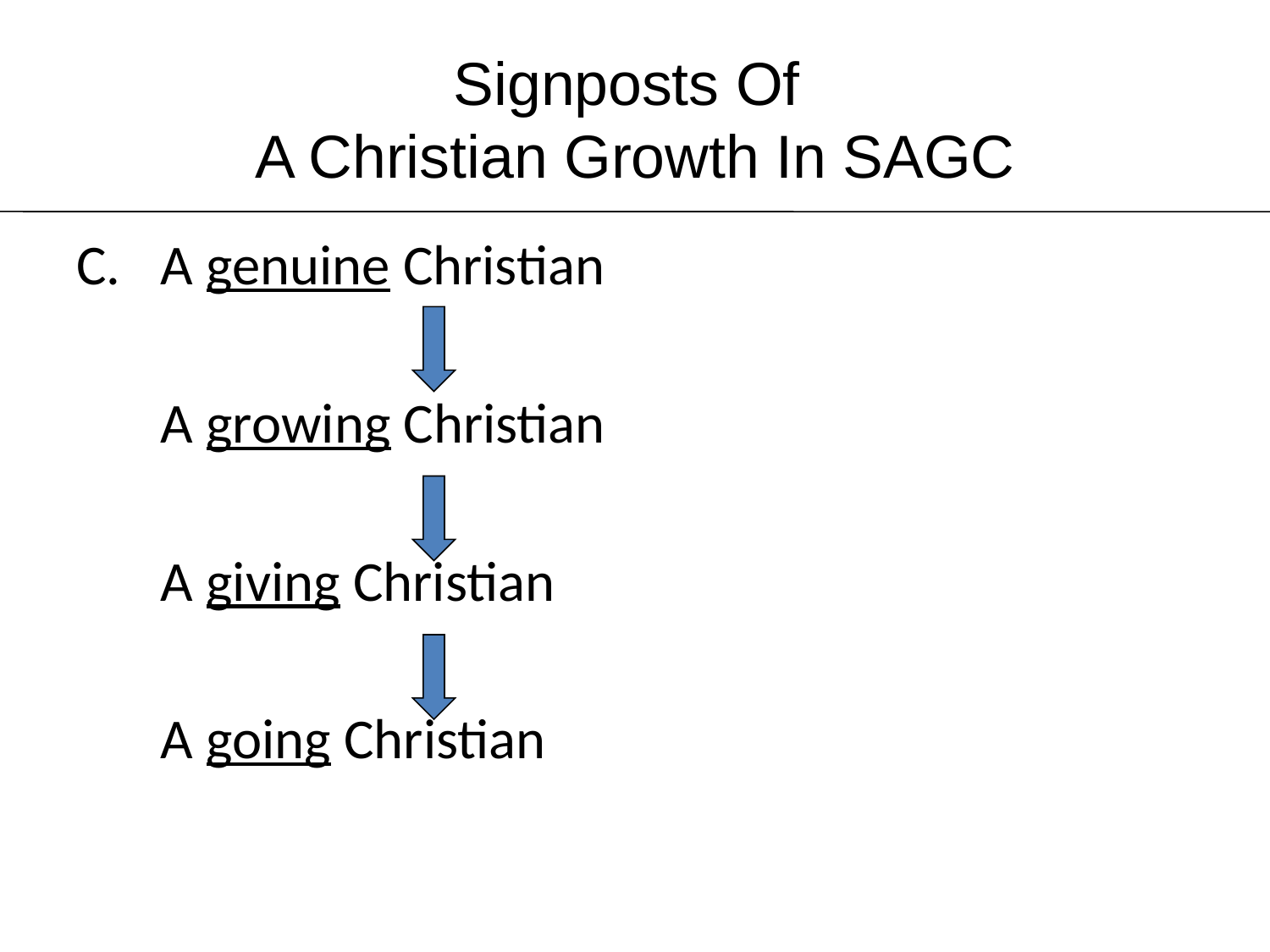

# Signposts Of A Christian Growth In SAGC

A genuine Christian

	A growing Christian

	A giving Christian

	A going Christian